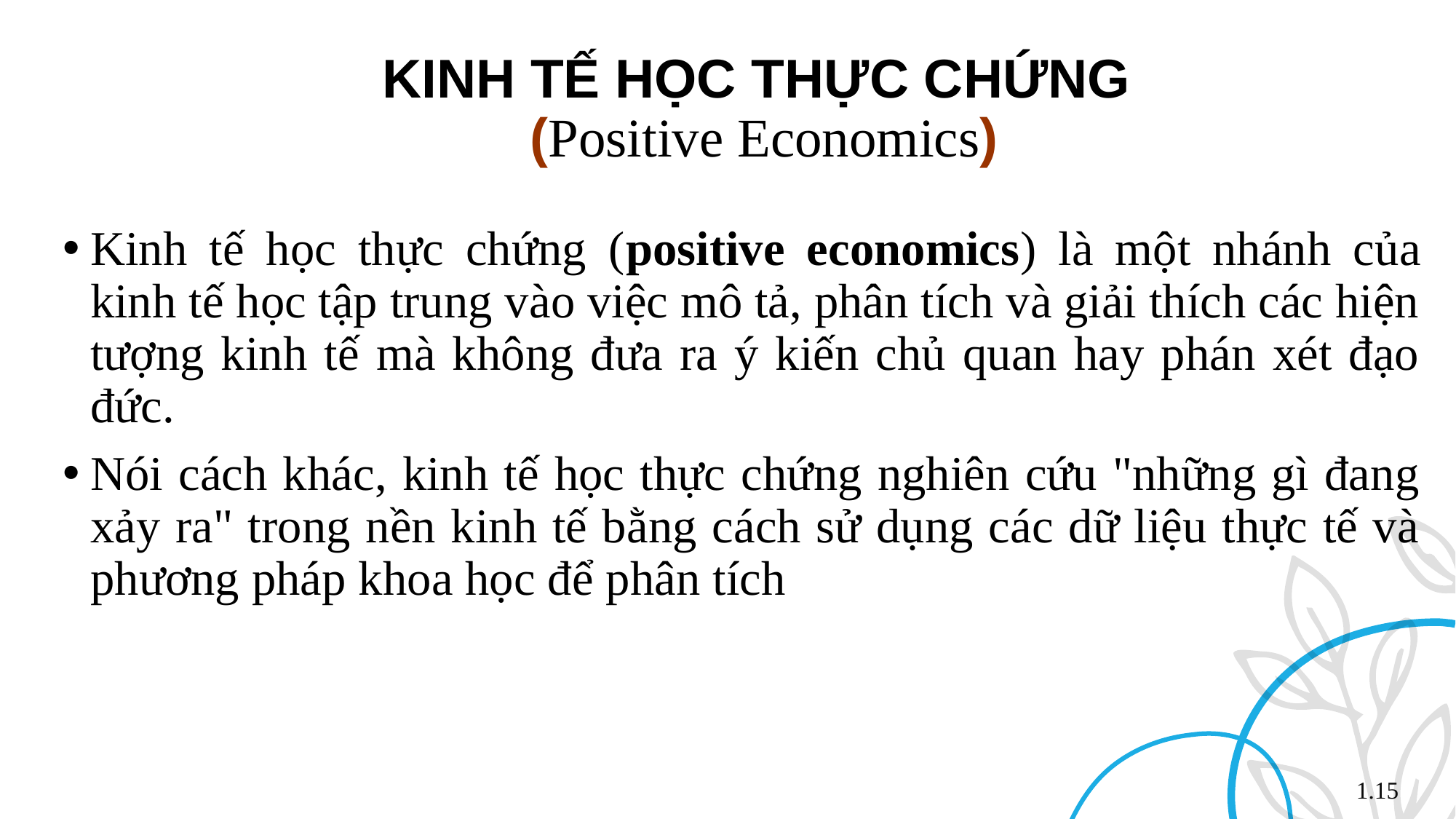

KINH TẾ HỌC THỰC CHỨNG
(Positive Economics)
Kinh tế học thực chứng (positive economics) là một nhánh của kinh tế học tập trung vào việc mô tả, phân tích và giải thích các hiện tượng kinh tế mà không đưa ra ý kiến chủ quan hay phán xét đạo đức.
Nói cách khác, kinh tế học thực chứng nghiên cứu "những gì đang xảy ra" trong nền kinh tế bằng cách sử dụng các dữ liệu thực tế và phương pháp khoa học để phân tích

1.15